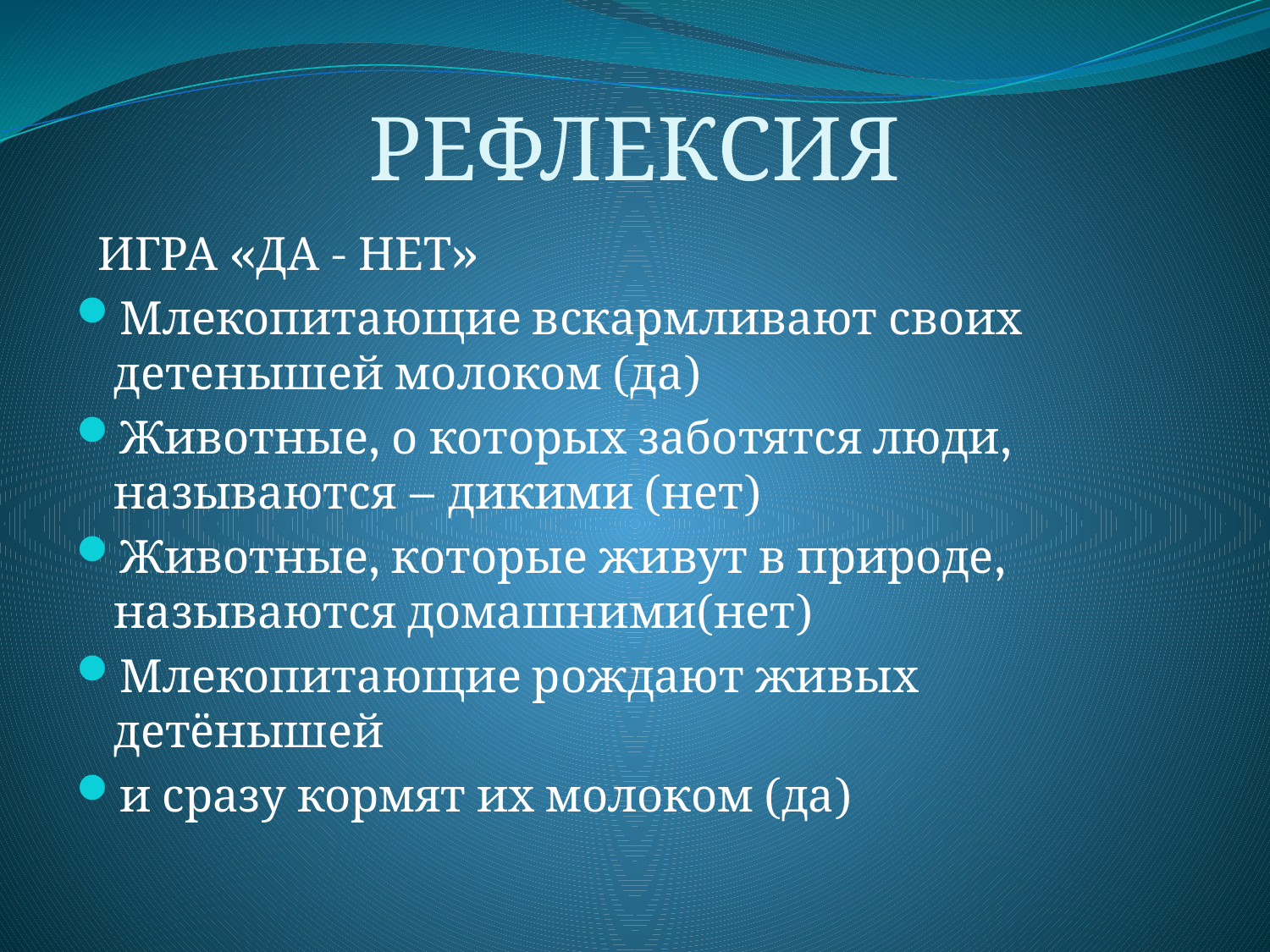

# РЕФЛЕКСИЯ
  ИГРА «ДА - НЕТ»
Млекопитающие вскармливают своих детенышей молоком (да)
Животные, о которых заботятся люди, называются – дикими (нет)
Животные, которые живут в природе, называются домашними(нет)
Млекопитающие рождают живых детёнышей
и сразу кормят их молоком (да)